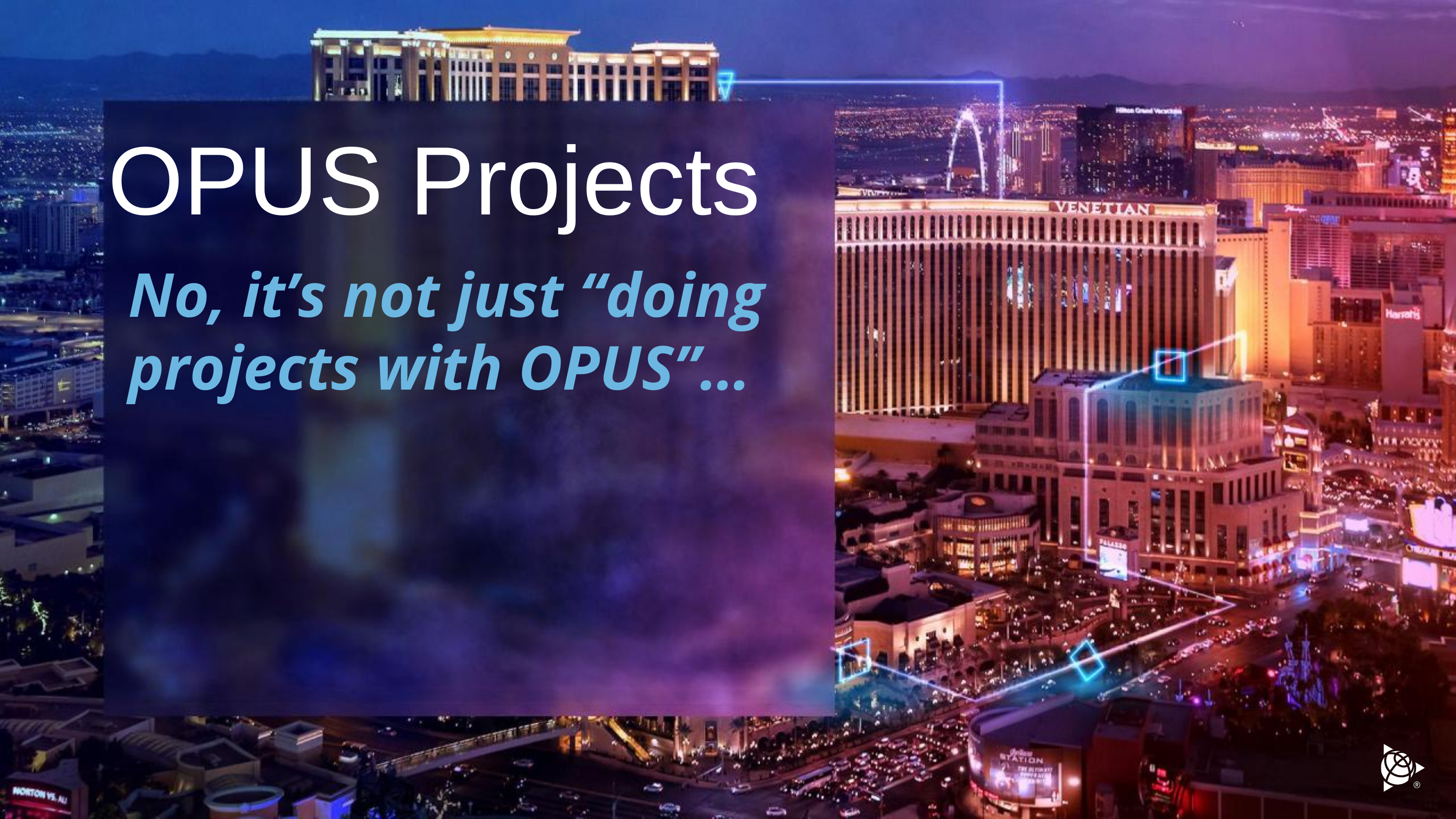

# OPUS Projects
No, it’s not just “doing projects with OPUS”…